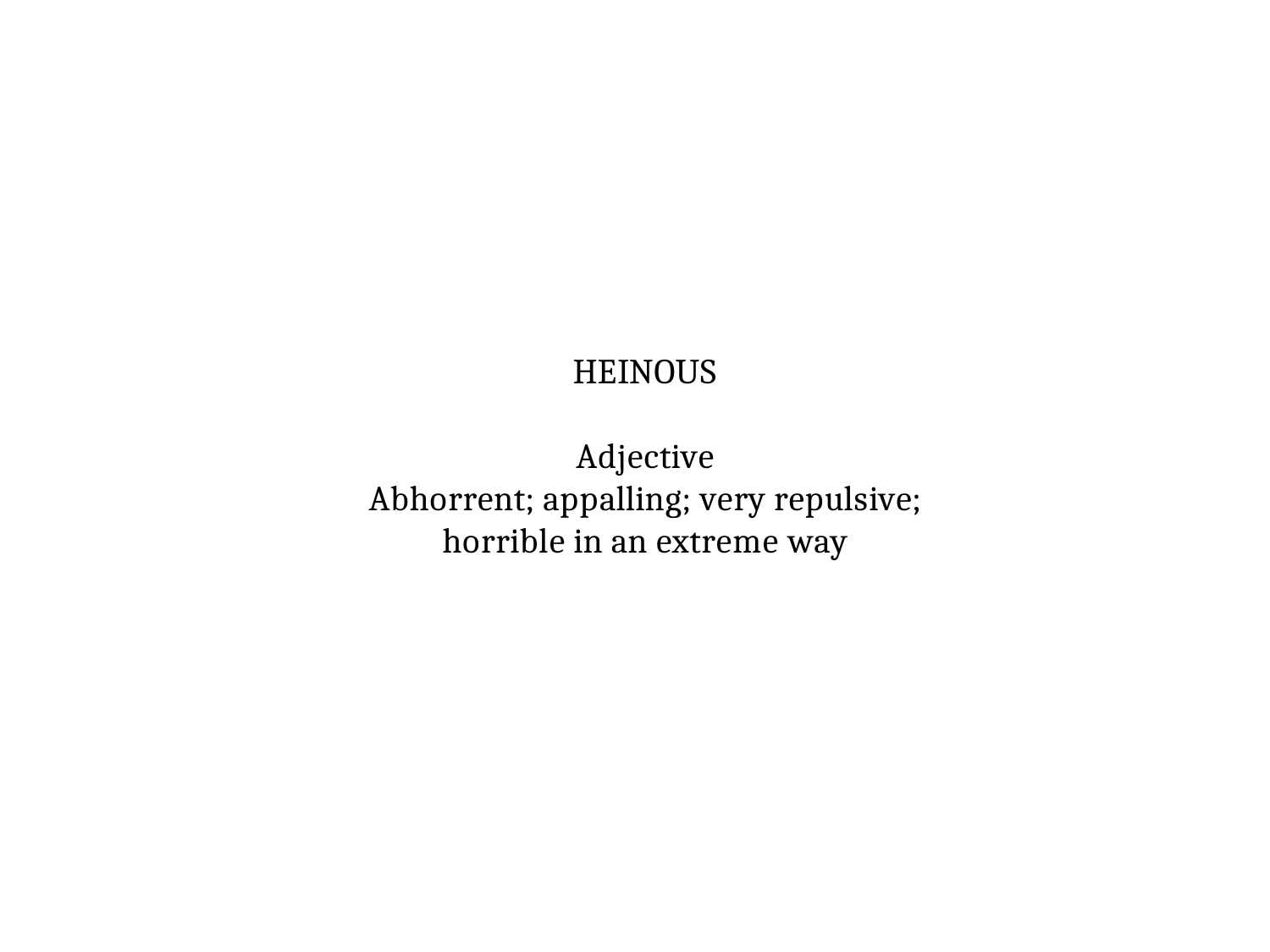

HEINOUS

Adjective
Abhorrent; appalling; very repulsive; horrible in an extreme way